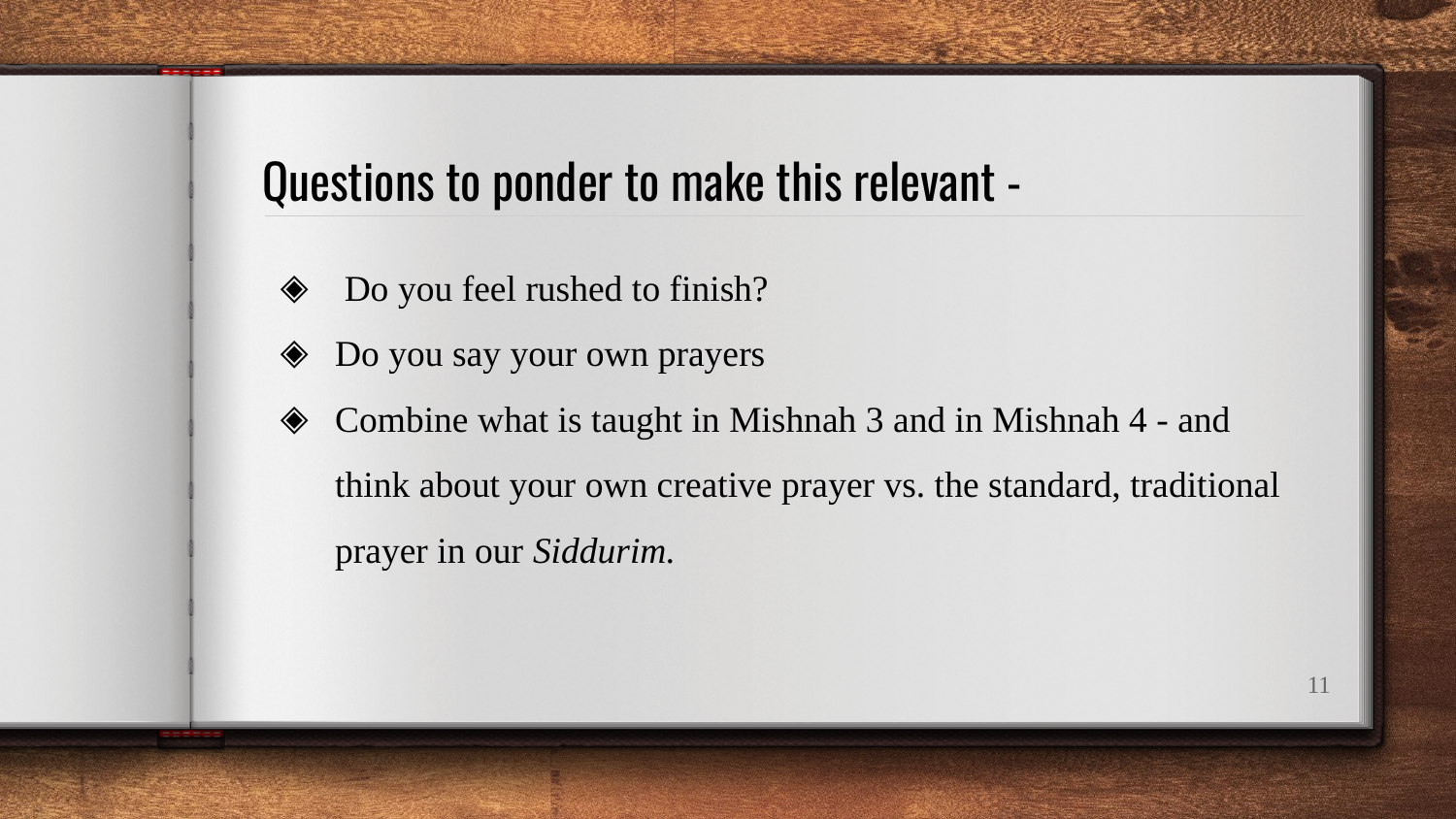

# Questions to ponder to make this relevant -
 Do you feel rushed to finish?
Do you say your own prayers
Combine what is taught in Mishnah 3 and in Mishnah 4 - and think about your own creative prayer vs. the standard, traditional prayer in our Siddurim.

11